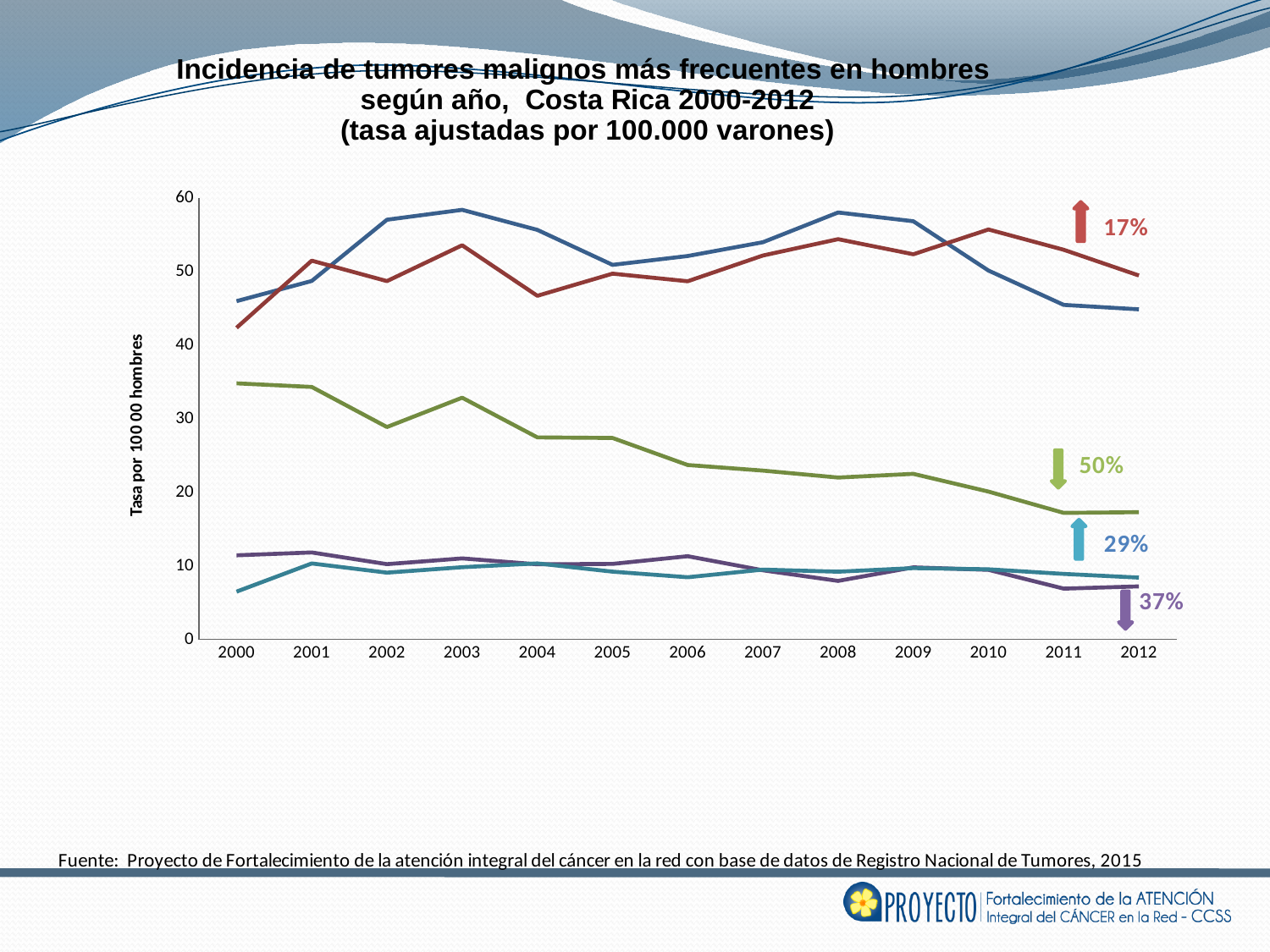

### Chart: Incidencia de tumores malignos más frecuentes en hombres
según año,  Costa Rica 2000-2012
(tasa ajustadas por 100.000 varones)

| Category | próstata | piel | estómago | pulmón | colon |
|---|---|---|---|---|---|
| 2000 | 46.01 | 42.39 | 34.83 | 11.43 | 6.49 |
| 2001 | 48.76000000000001 | 51.52 | 34.34 | 11.82 | 10.32 |
| 2002 | 57.09 | 48.74 | 28.89 | 10.23 | 9.07 |
| 2003 | 58.43 | 53.61 | 32.88 | 11.01 | 9.81 |
| 2004 | 55.71 | 46.74 | 27.479999999999986 | 10.21 | 10.33 |
| 2005 | 50.95 | 49.75 | 27.4 | 10.26 | 9.21 |
| 2006 | 52.15 | 48.72000000000001 | 23.72 | 11.31 | 8.450000000000003 |
| 2007 | 54.03 | 52.22000000000001 | 22.959999999999987 | 9.39 | 9.49 |
| 2008 | 58.07 | 54.44 | 22.01 | 7.95 | 9.200000000000001 |
| 2009 | 56.88 | 52.39 | 22.52 | 9.790000000000001 | 9.69 |
| 2010 | 50.17 | 55.76000000000001 | 20.1 | 9.450000000000003 | 9.530000000000001 |
| 2011 | 45.5 | 53.0 | 17.2 | 6.9 | 8.9 |
| 2012 | 44.9 | 49.5 | 17.3 | 7.2 | 8.4 |